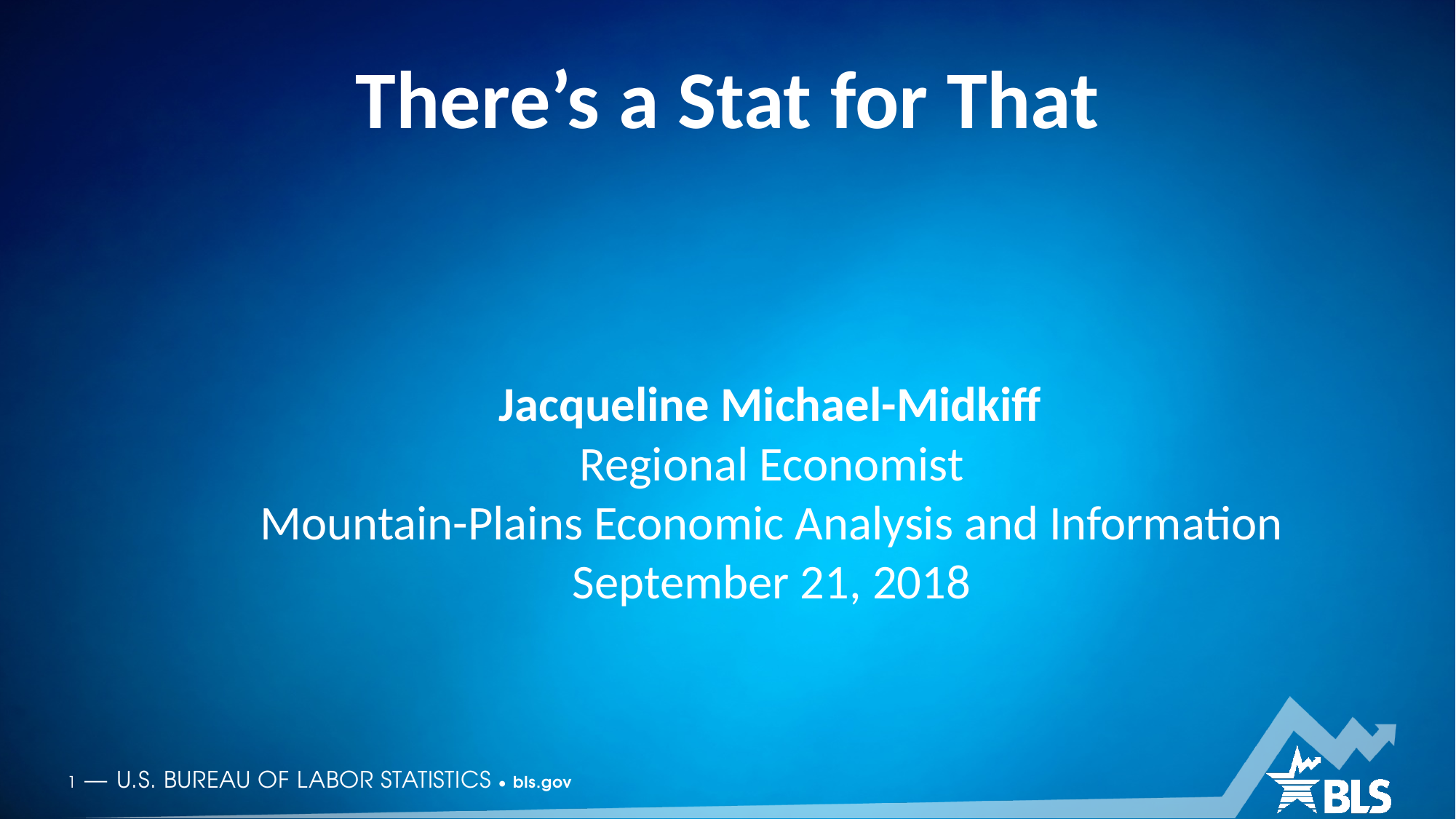

# There’s a Stat for That
Jacqueline Michael-Midkiff
Regional Economist
Mountain-Plains Economic Analysis and Information
September 21, 2018